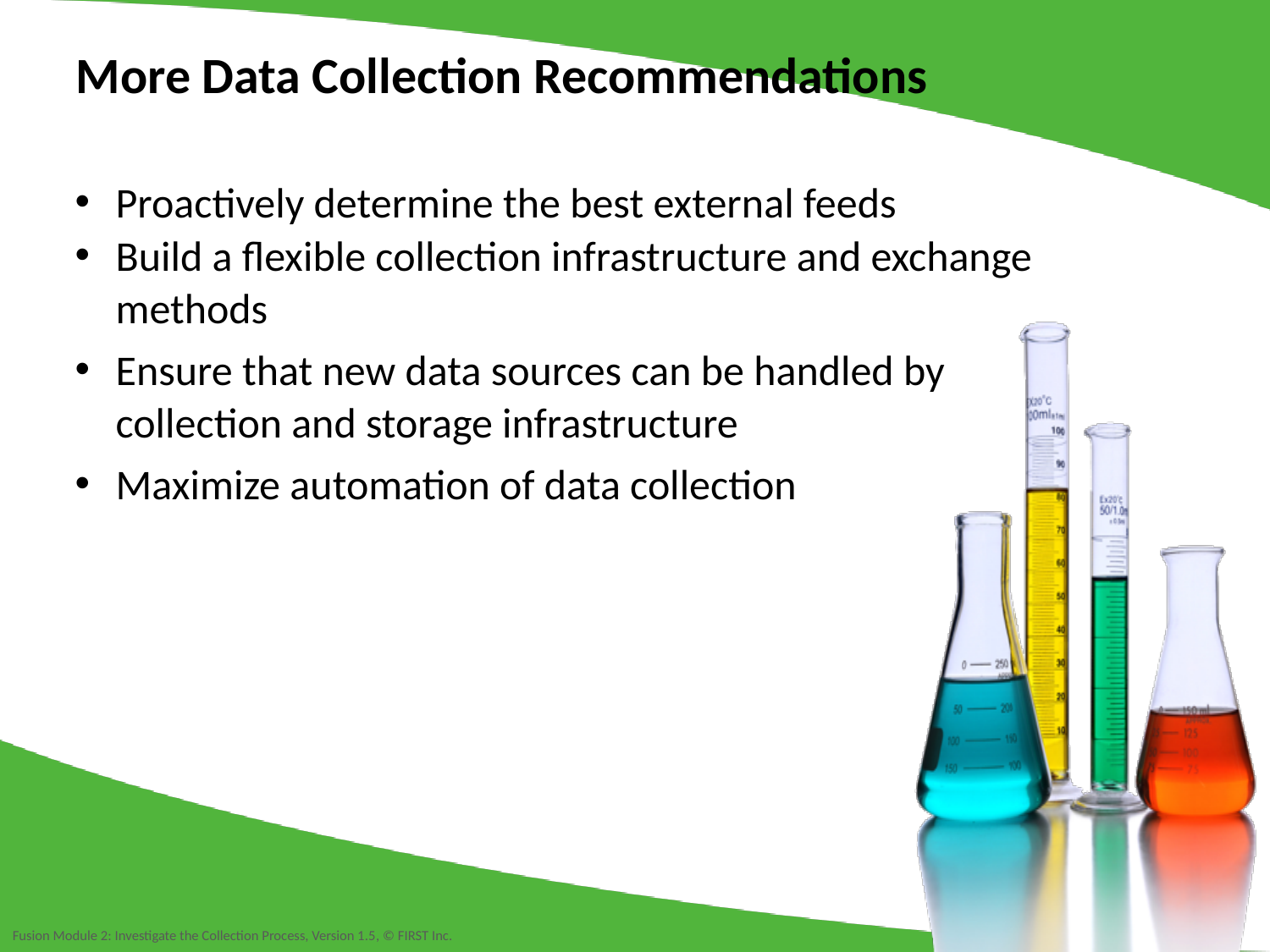

More Data Collection Recommendations
Proactively determine the best external feeds
Build a flexible collection infrastructure and exchange methods
Ensure that new data sources can be handled by collection and storage infrastructure
Maximize automation of data collection